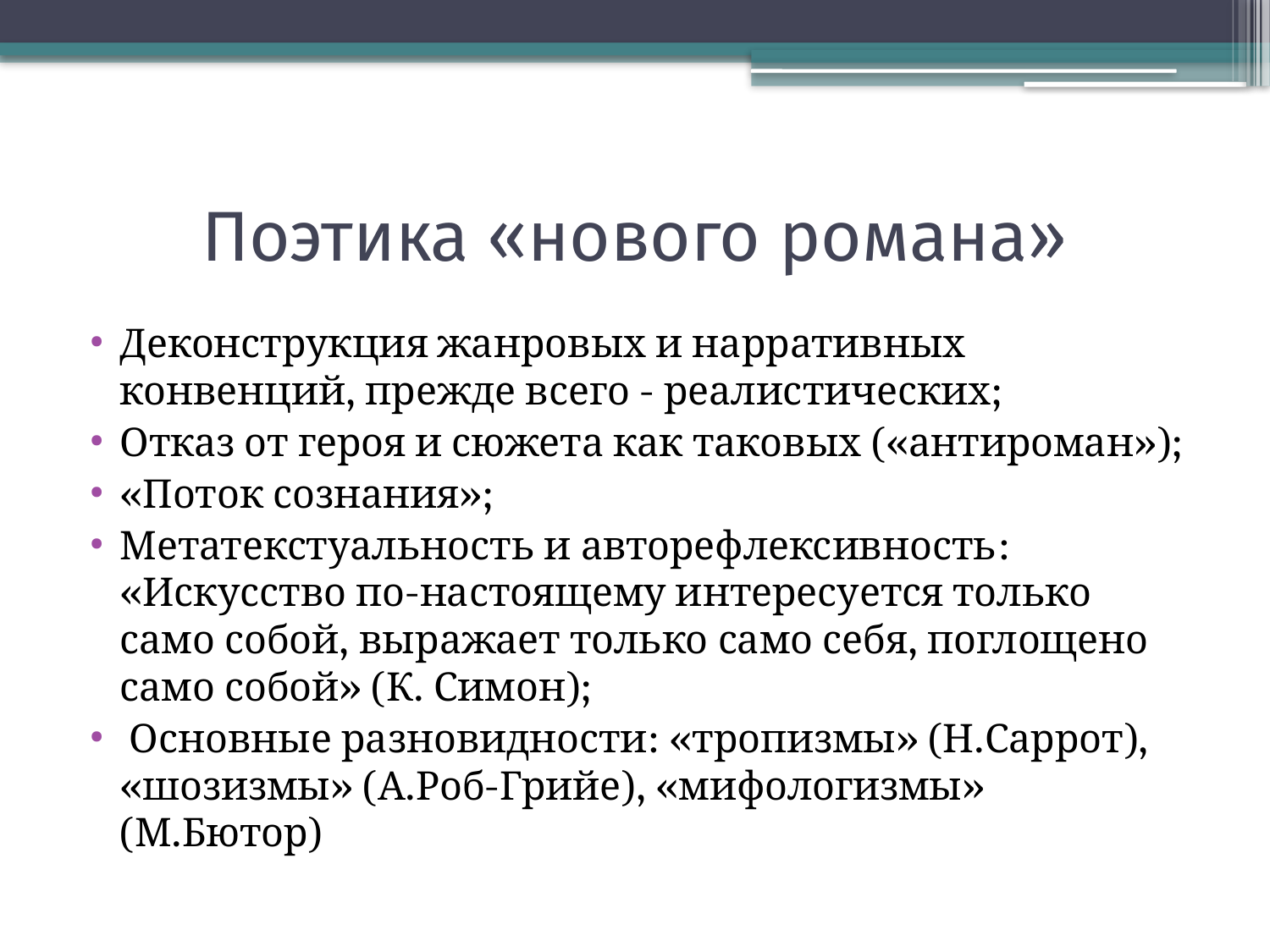

# Поэтика «нового романа»
Деконструкция жанровых и нарративных конвенций, прежде всего - реалистических;
Отказ от героя и сюжета как таковых («антироман»);
«Поток сознания»;
Метатекстуальность и авторефлексивность: «Искусство по-настоящему интересуется только само собой, выражает только само себя, поглощено само собой» (К. Симон);
 Основные разновидности: «тропизмы» (Н.Саррот), «шозизмы» (А.Роб-Грийе), «мифологизмы» (М.Бютор)